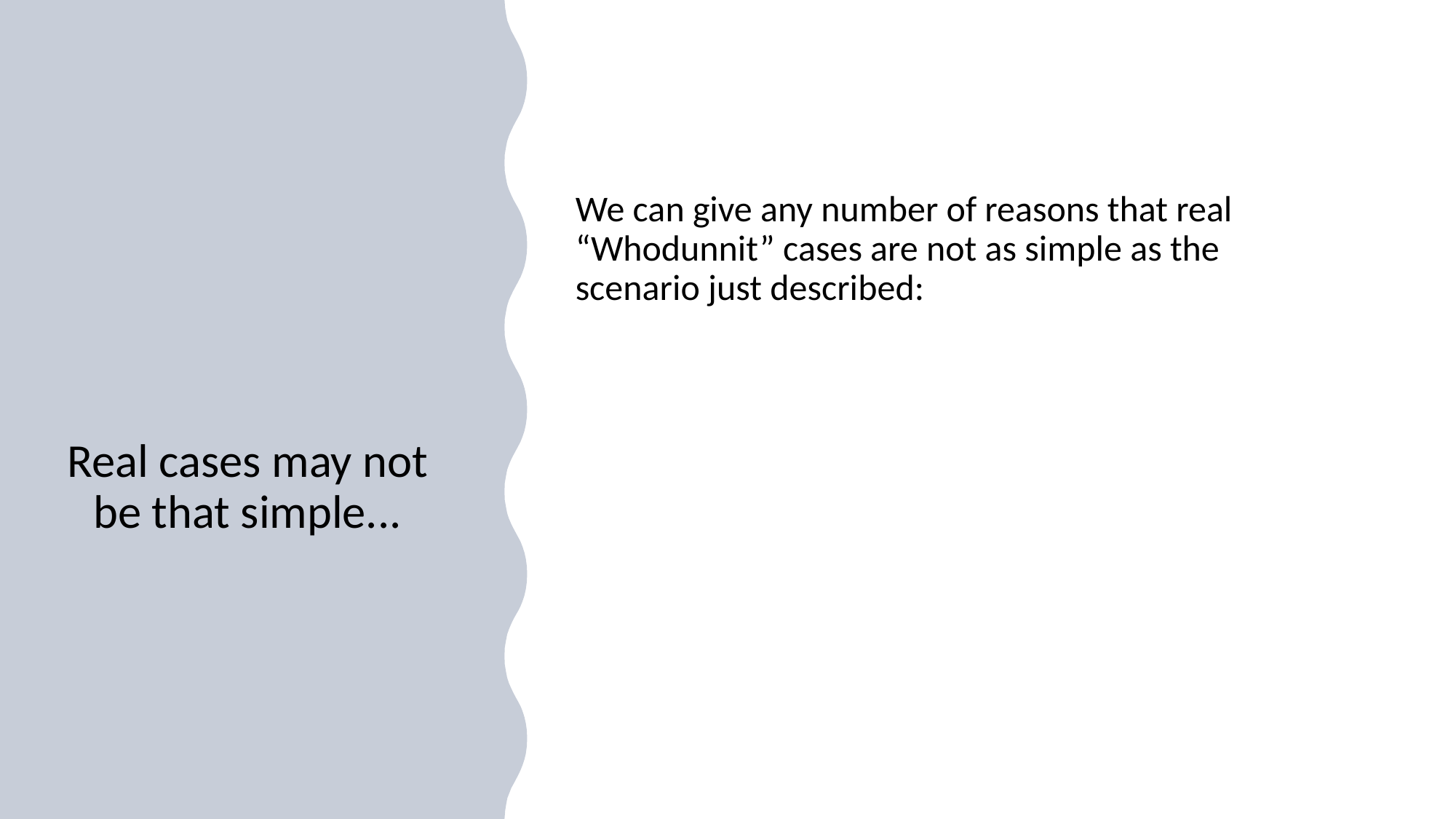

# Real cases may not be that simple...

We can give any number of reasons that real “Whodunnit” cases are not as simple as the scenario just described: